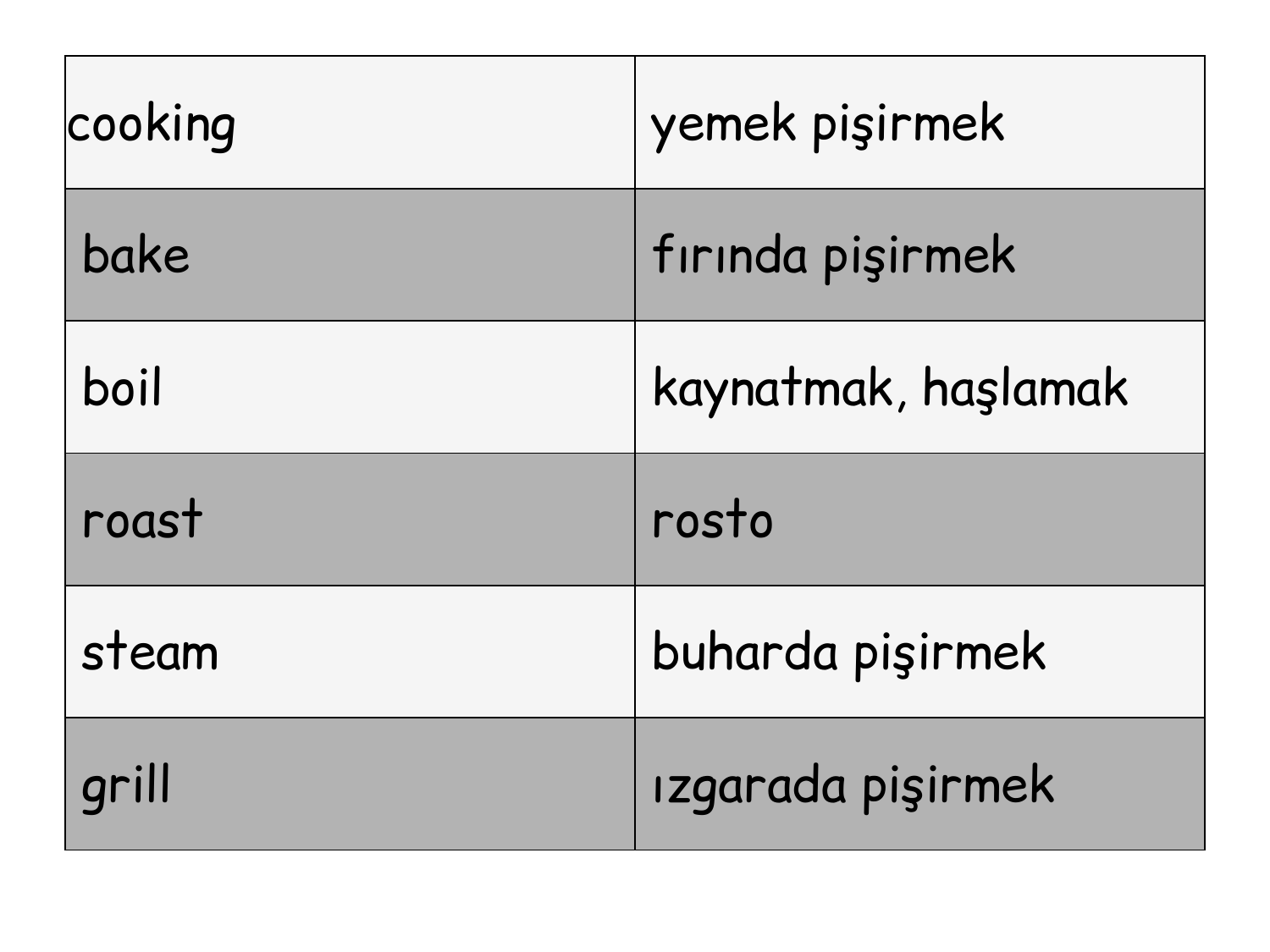

#
| cooking | yemek pişirmek |
| --- | --- |
| bake | fırında pişirmek |
| boil | kaynatmak, haşlamak |
| roast | rosto |
| steam | buharda pişirmek |
| grill | ızgarada pişirmek |